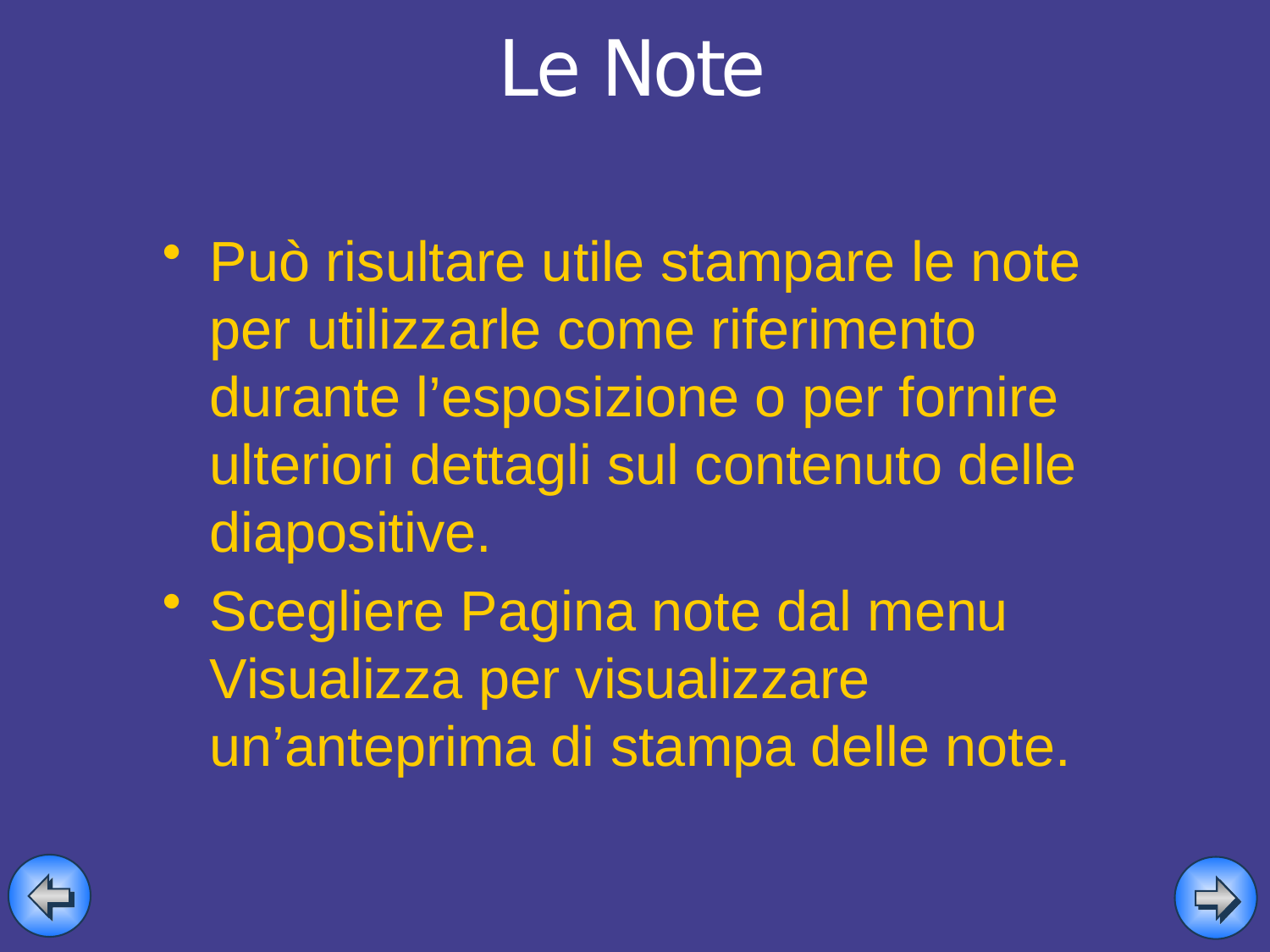

# Le Note
Può risultare utile stampare le note per utilizzarle come riferimento durante l’esposizione o per fornire ulteriori dettagli sul contenuto delle diapositive.
Scegliere Pagina note dal menu Visualizza per visualizzare un’anteprima di stampa delle note.